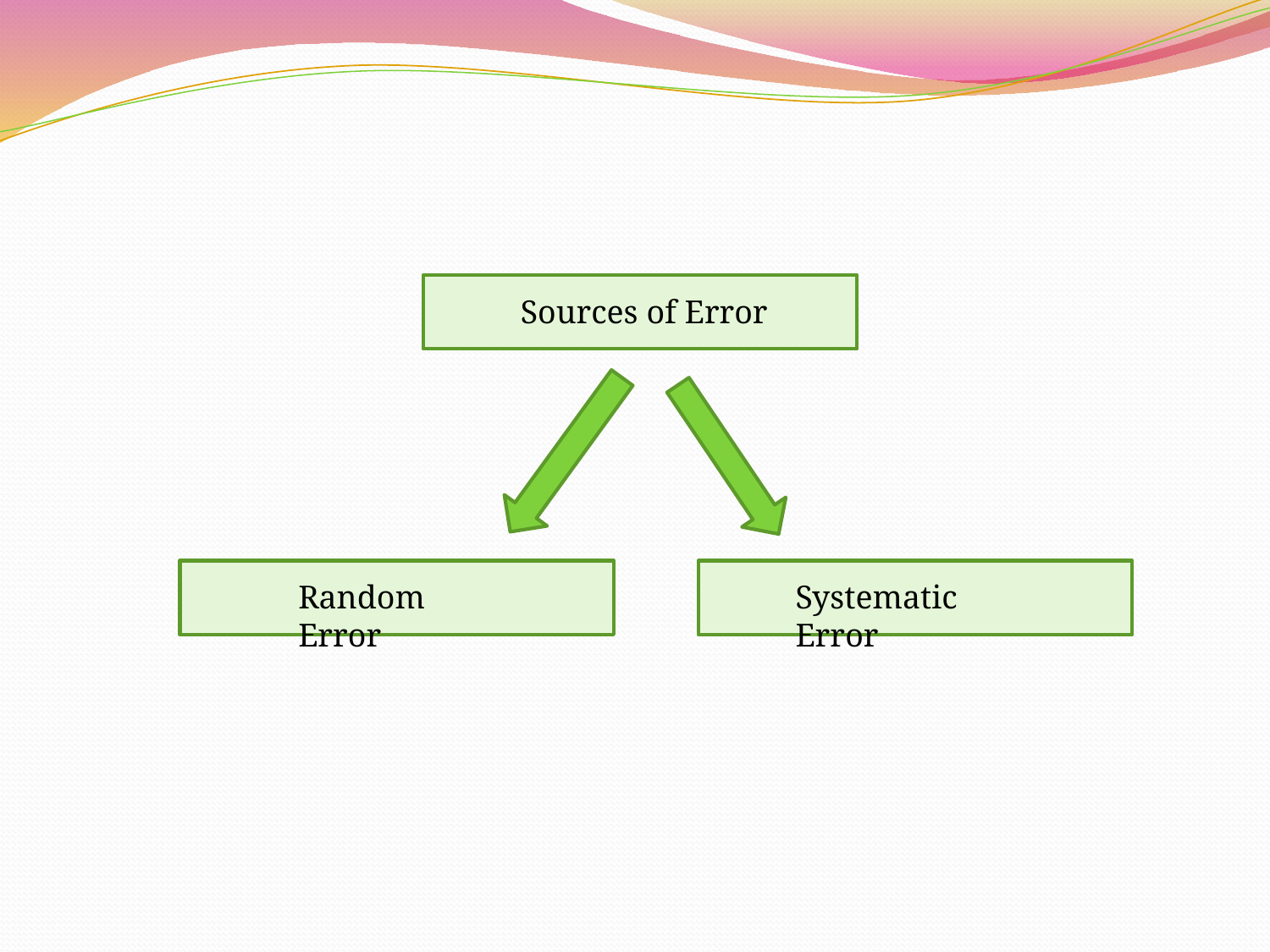

#

Sources of Error

Random Error
Systematic Error